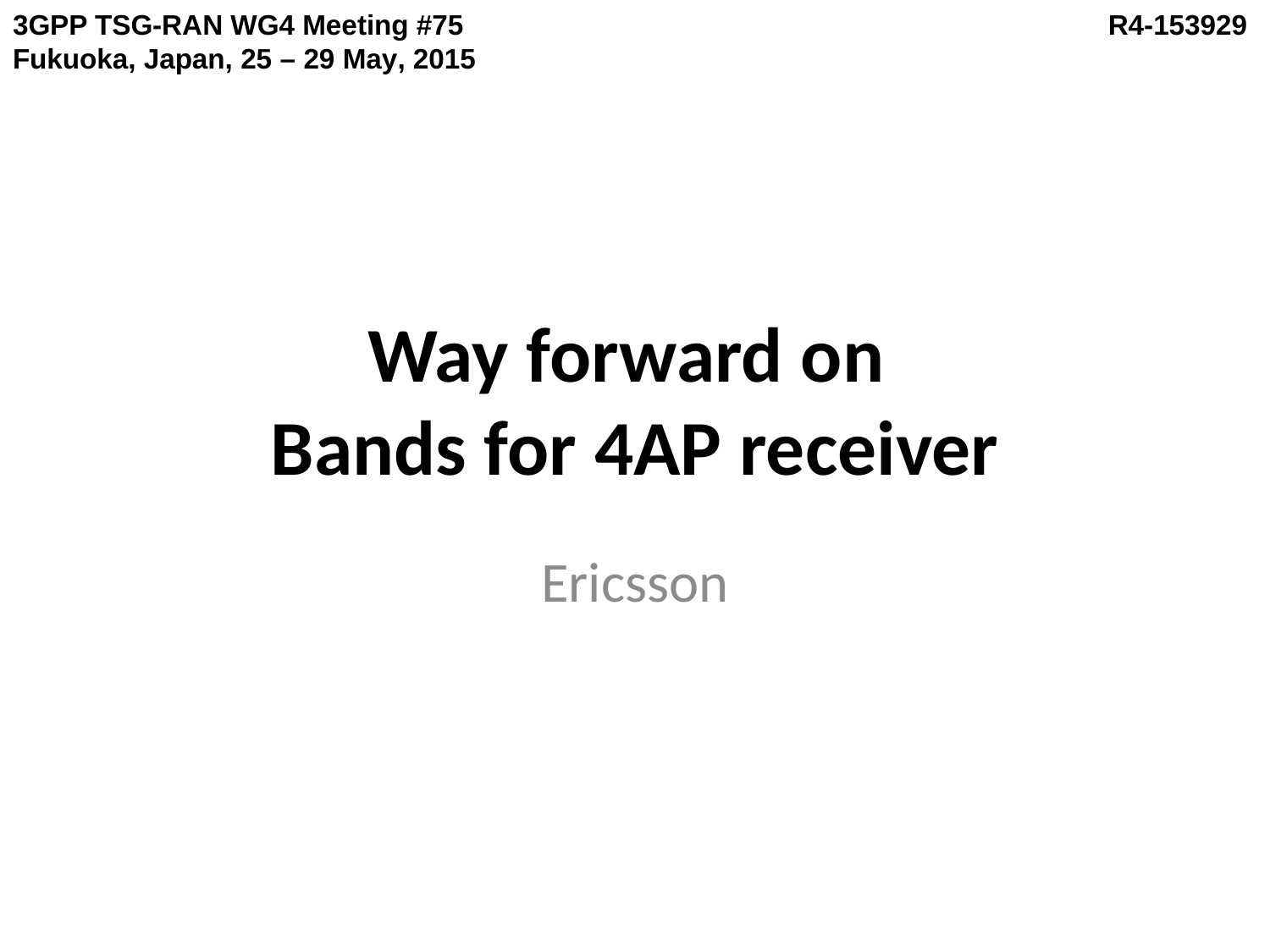

3GPP TSG-RAN WG4 Meeting #75	                                                                           R4-153929
Fukuoka, Japan, 25 – 29 May, 2015
# Way forward on Bands for 4AP receiver
Ericsson